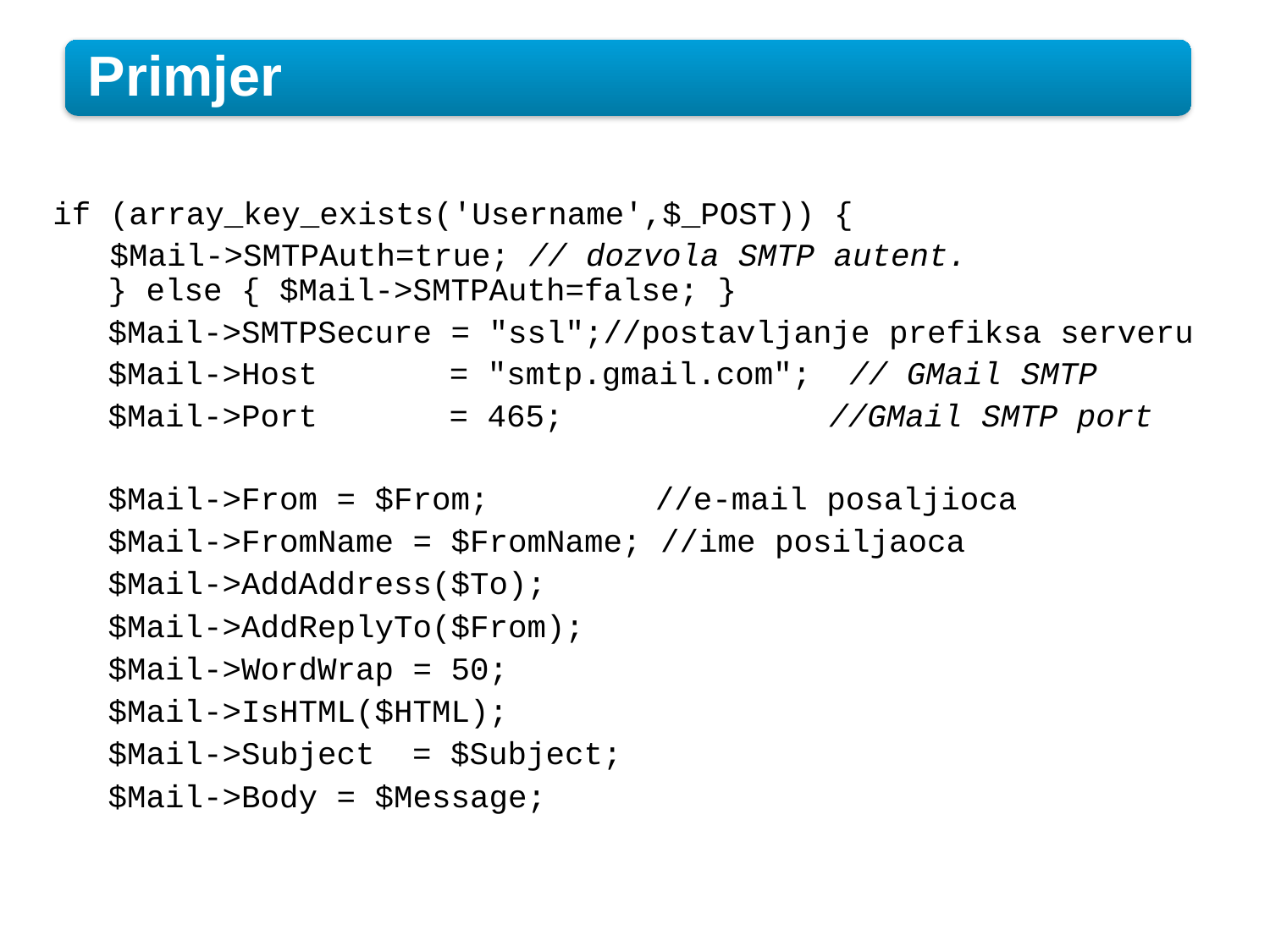

Primjer
if (array_key_exists('Username',$_POST)) {
$Mail->SMTPAuth=true; // dozvola SMTP autent.
} else { $Mail->SMTPAuth=false; }
$Mail->SMTPSecure = "ssl";//postavljanje prefiksa serveru
$Mail->Host
$Mail->Port
= "smtp.gmail.com"; // GMail SMTP
= 465; //GMail SMTP port
$Mail->From = $From;
//e-mail posaljioca
$Mail->FromName = $FromName; //ime posiljaoca
$Mail->AddAddress($To);
$Mail->AddReplyTo($From);
$Mail->WordWrap = 50;
$Mail->IsHTML($HTML);
$Mail->Subject = $Subject;
$Mail->Body = $Message;